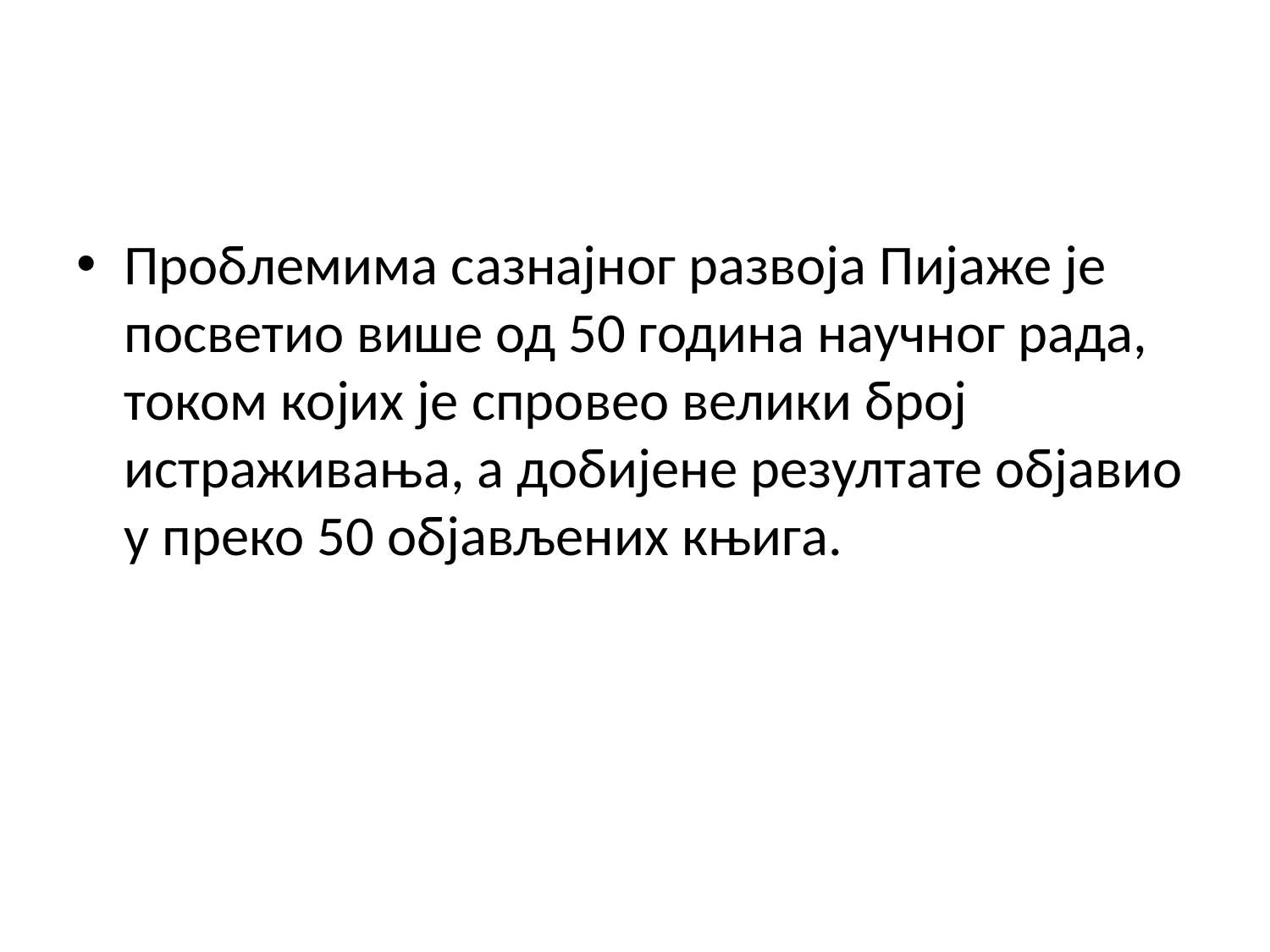

Проблемима сазнајног развоја Пијаже је посветио више од 50 година научног рада, током којих је спровео велики број истраживања, а добијене резултате објавио у преко 50 објављених књига.